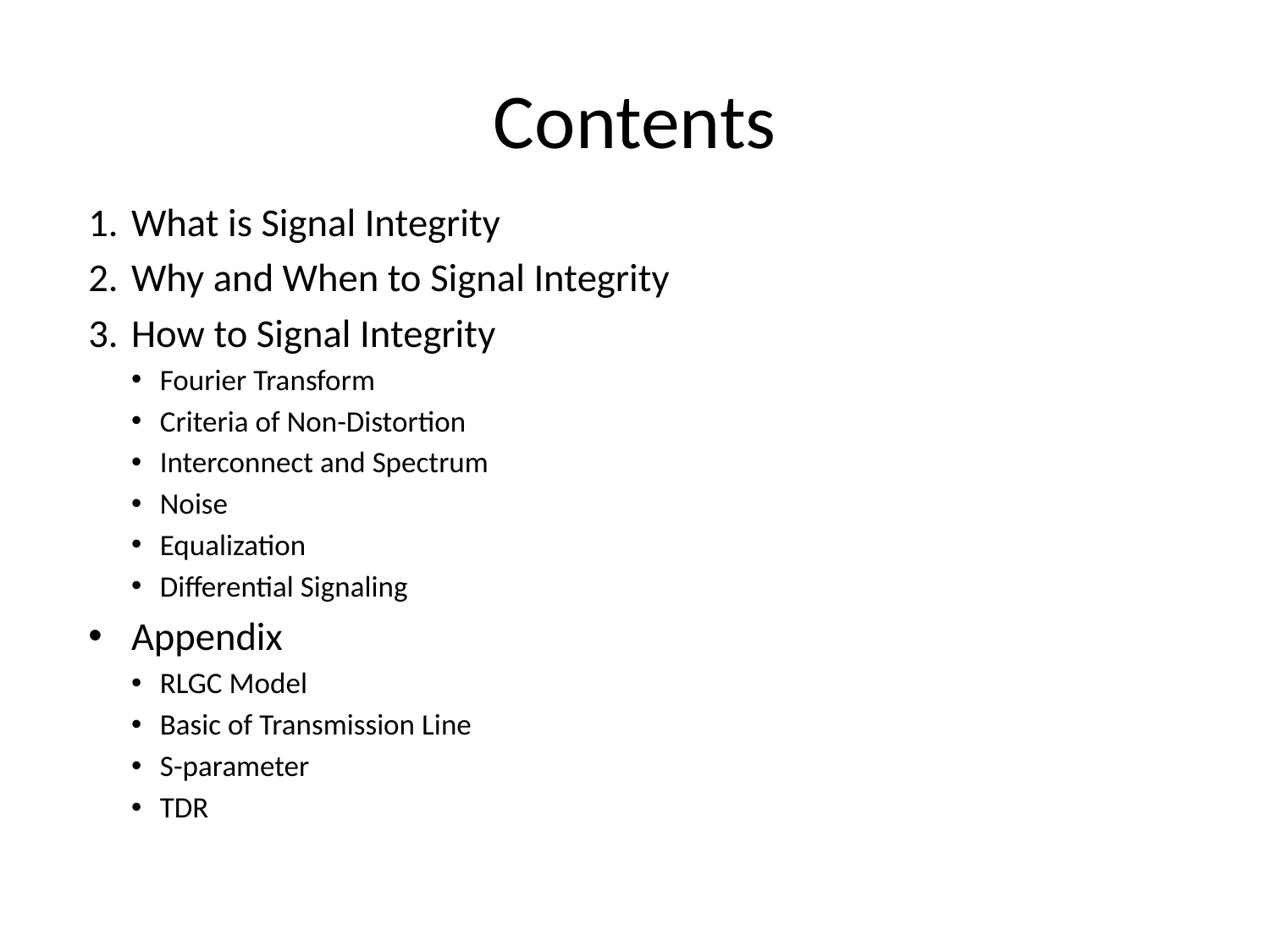

# Contents
What is Signal Integrity
Why and When to Signal Integrity
How to Signal Integrity
Fourier Transform
Criteria of Non-Distortion
Interconnect and Spectrum
Noise
Equalization
Differential Signaling
Appendix
RLGC Model
Basic of Transmission Line
S-parameter
TDR